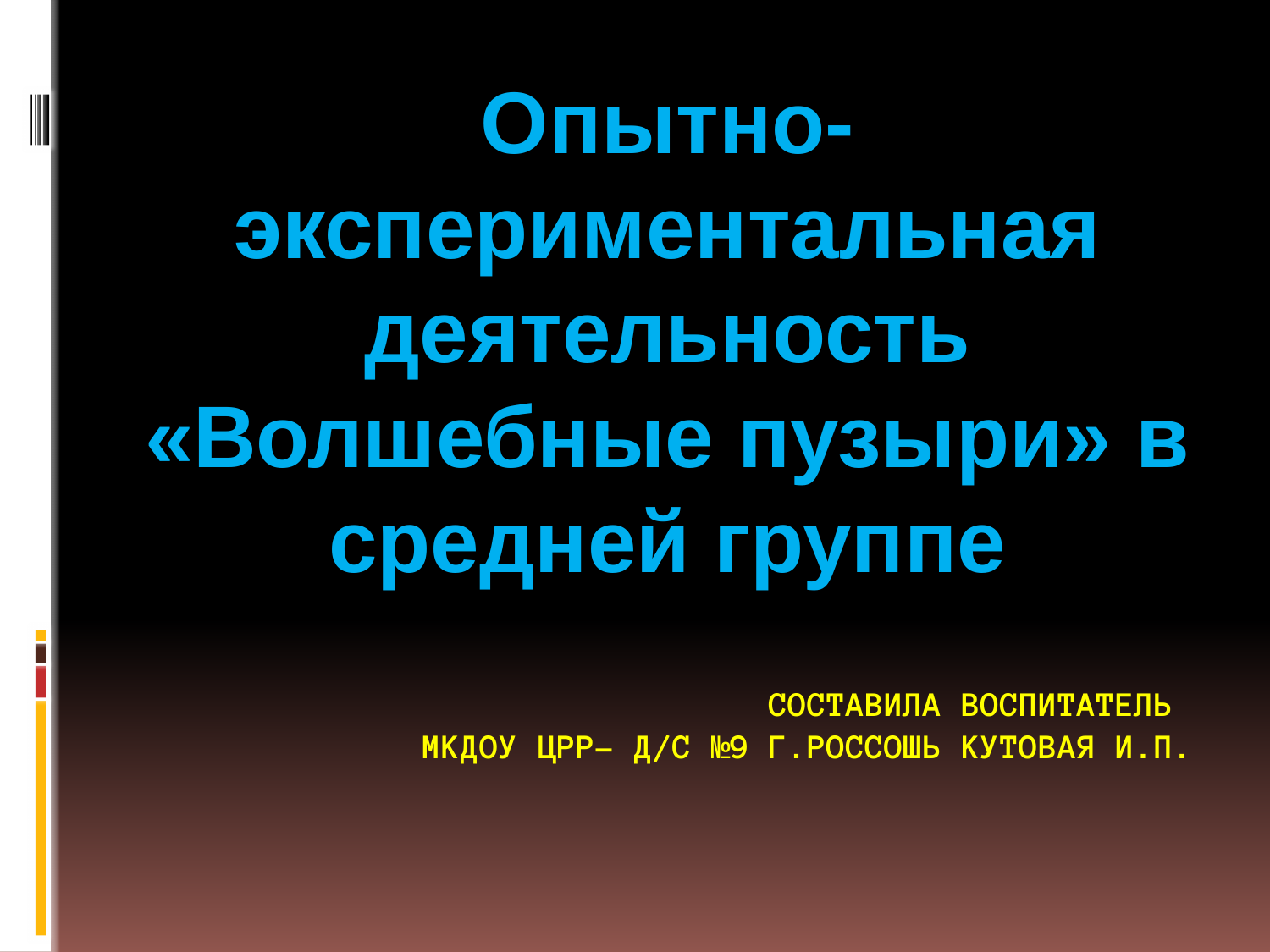

Опытно-экспериментальная деятельность
«Волшебные пузыри» в средней группе

# Составила воспитатель МКДОУ ЦРР- д/с №9 г.Россошь Кутовая И.П.